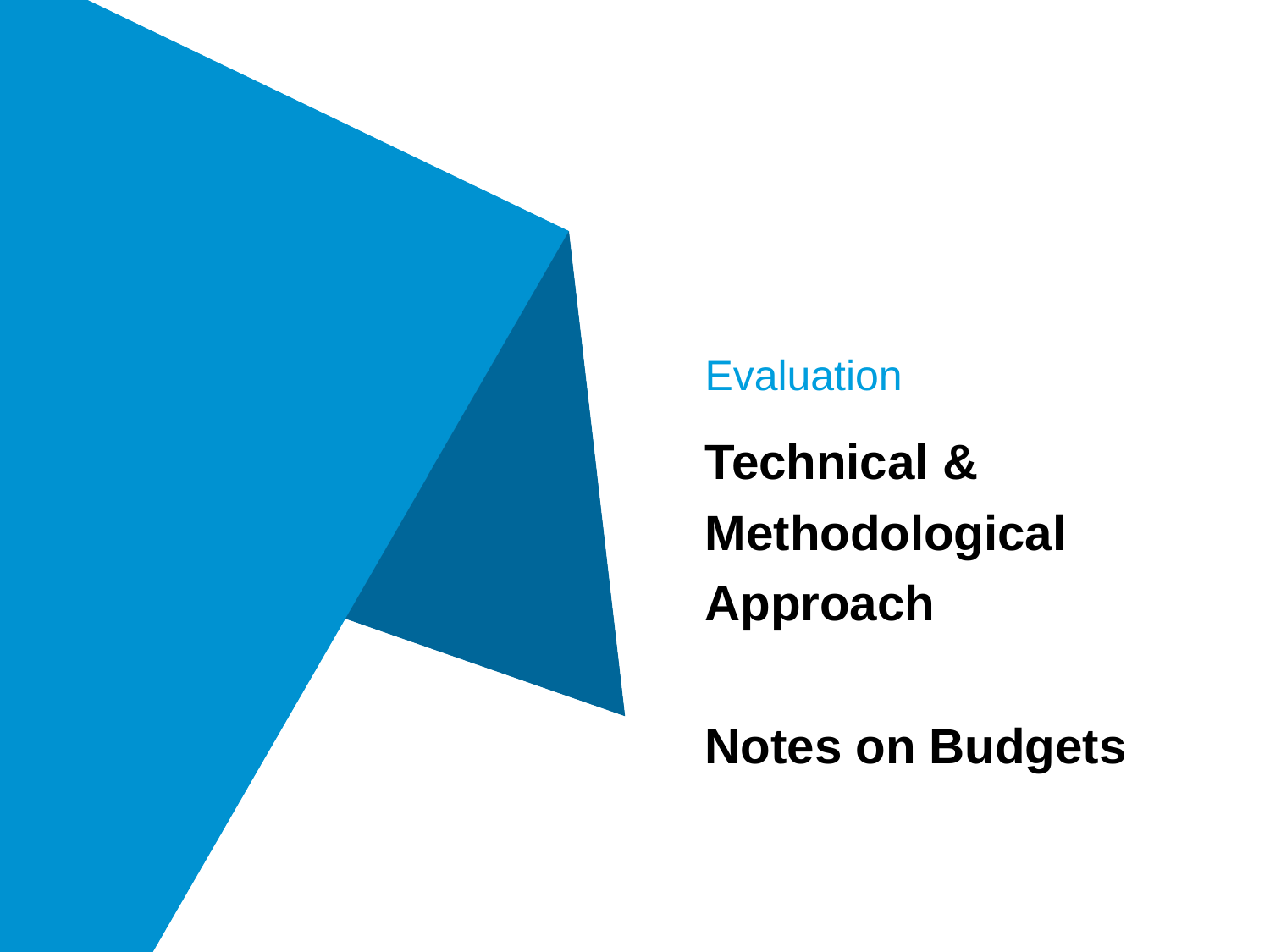

Evaluation
# Technical & Methodological Approach Notes on Budgets